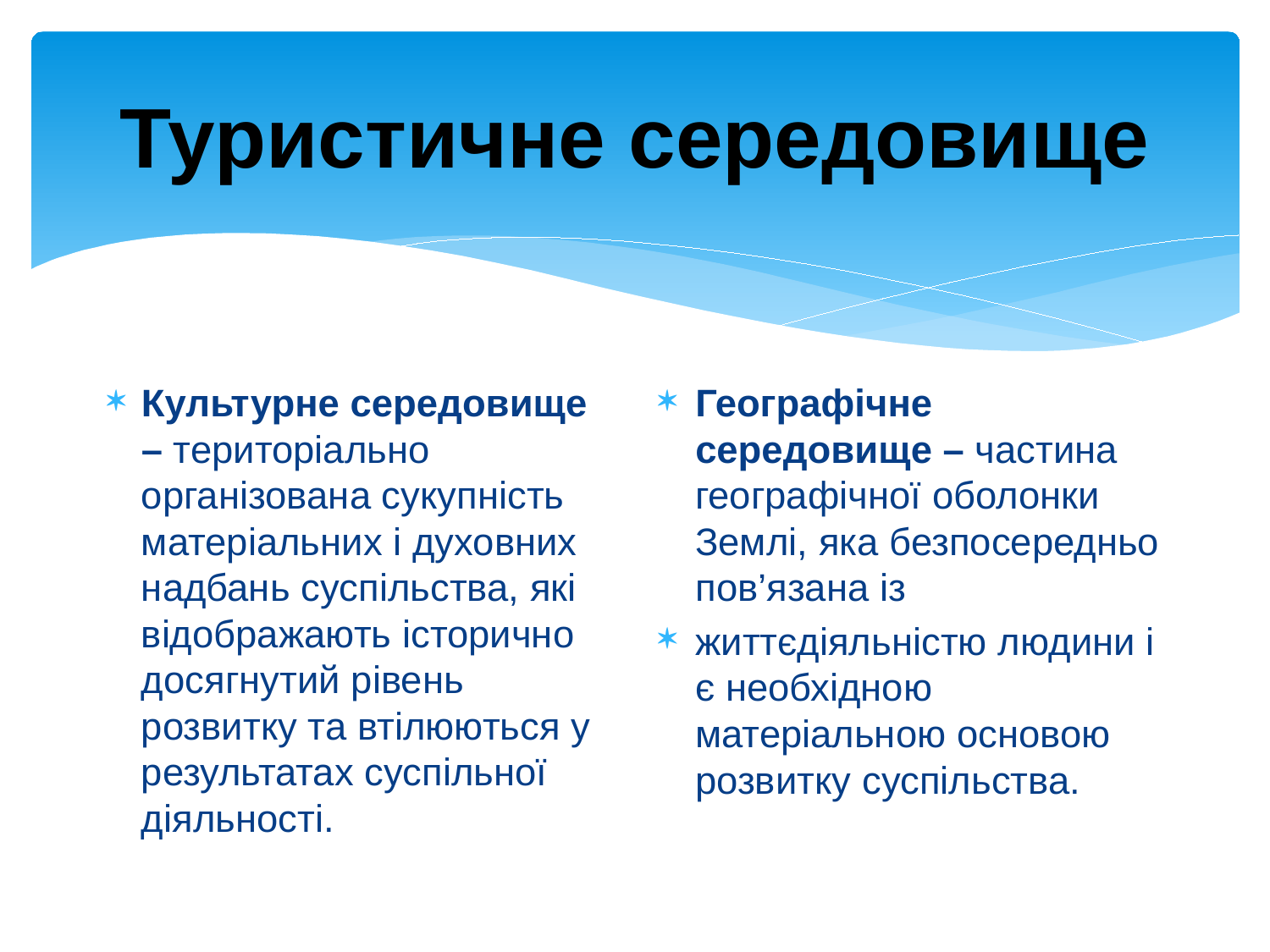

# Туристичне середовище
Культурне середовище – територіально організована сукупність матеріальних і духовних надбань суспільства, які відображають історично досягнутий рівень розвитку та втілюються у результатах суспільної діяльності.
Географічне середовище – частина географічної оболонки Землі, яка безпосередньо пов’язана із
життєдіяльністю людини і є необхідною матеріальною основою розвитку суспільства.